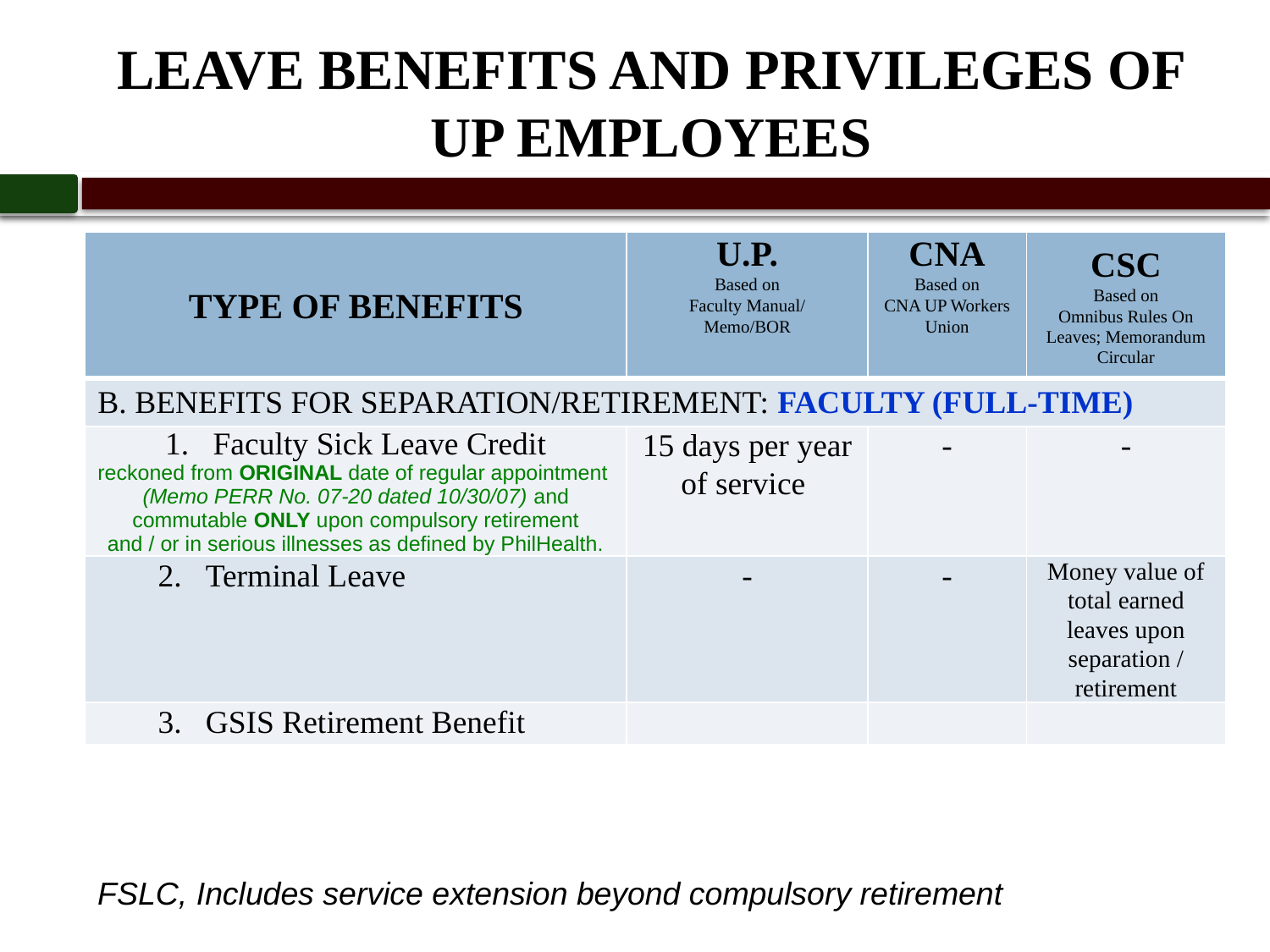

# LEAVE BENEFITS AND PRIVILEGES OF UP EMPLOYEES
| TYPE OF BENEFITS | U.P. Based on Faculty Manual/ Memo/BOR | CNA Based on CNA UP Workers Union | CSC Based on Omnibus Rules On Leaves; Memorandum Circular |
| --- | --- | --- | --- |
| B. BENEFITS FOR SEPARATION/RETIREMENT: FACULTY (FULL-TIME) |  |  |  |
| Faculty Sick Leave Credit reckoned from ORIGINAL date of regular appointment (Memo PERR No. 07-20 dated 10/30/07) and commutable ONLY upon compulsory retirement and / or in serious illnesses as defined by PhilHealth. | 15 days per year of service | - | - |
| Terminal Leave | - | - | Money value of total earned leaves upon separation / retirement |
| GSIS Retirement Benefit |  |  |  |
FSLC, Includes service extension beyond compulsory retirement